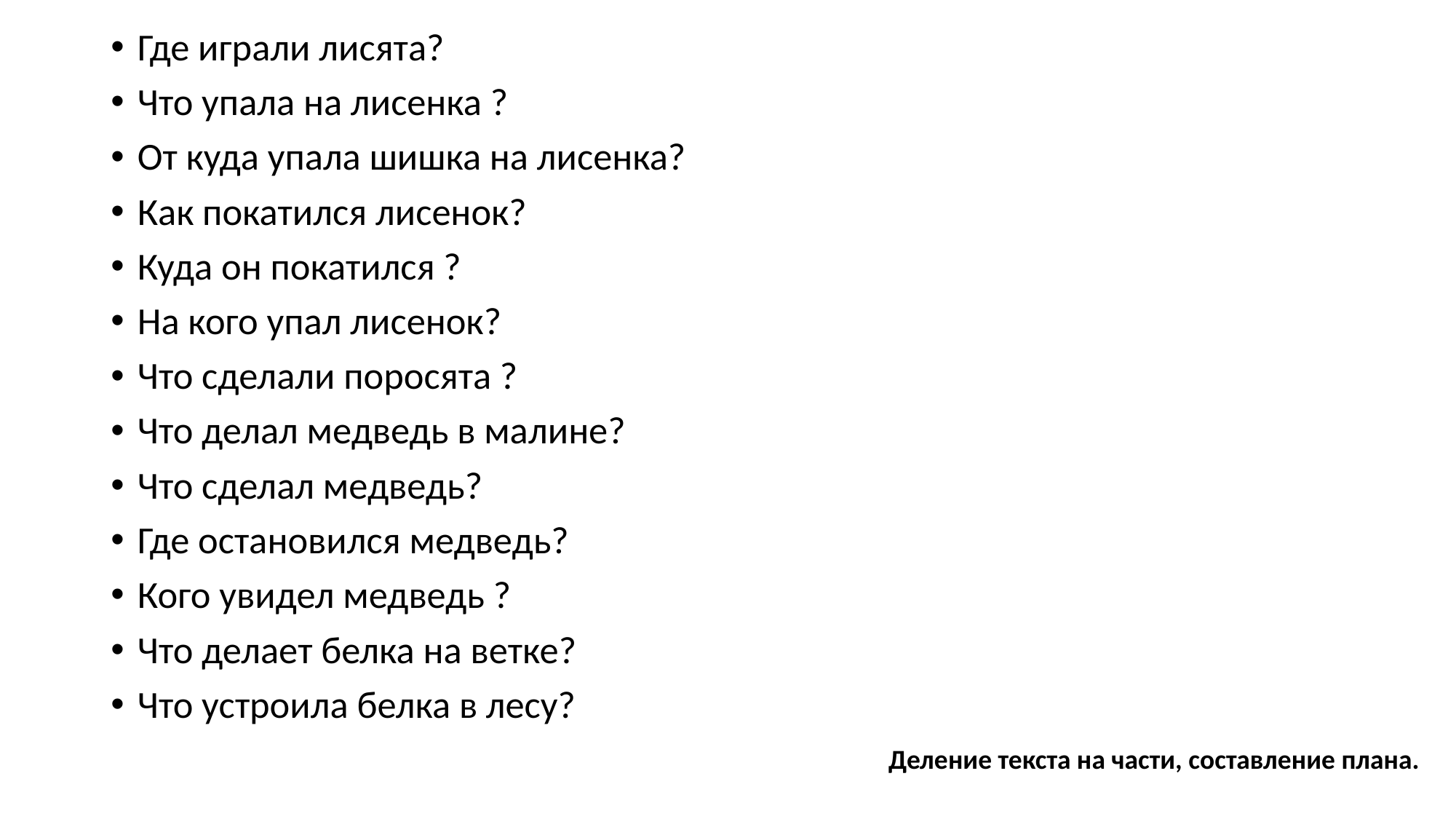

Где играли лисята?
Что упала на лисенка ?
От куда упала шишка на лисенка?
Как покатился лисенок?
Куда он покатился ?
На кого упал лисенок?
Что сделали поросята ?
Что делал медведь в малине?
Что сделал медведь?
Где остановился медведь?
Кого увидел медведь ?
Что делает белка на ветке?
Что устроила белка в лесу?

#
Деление текста на части, составление плана.